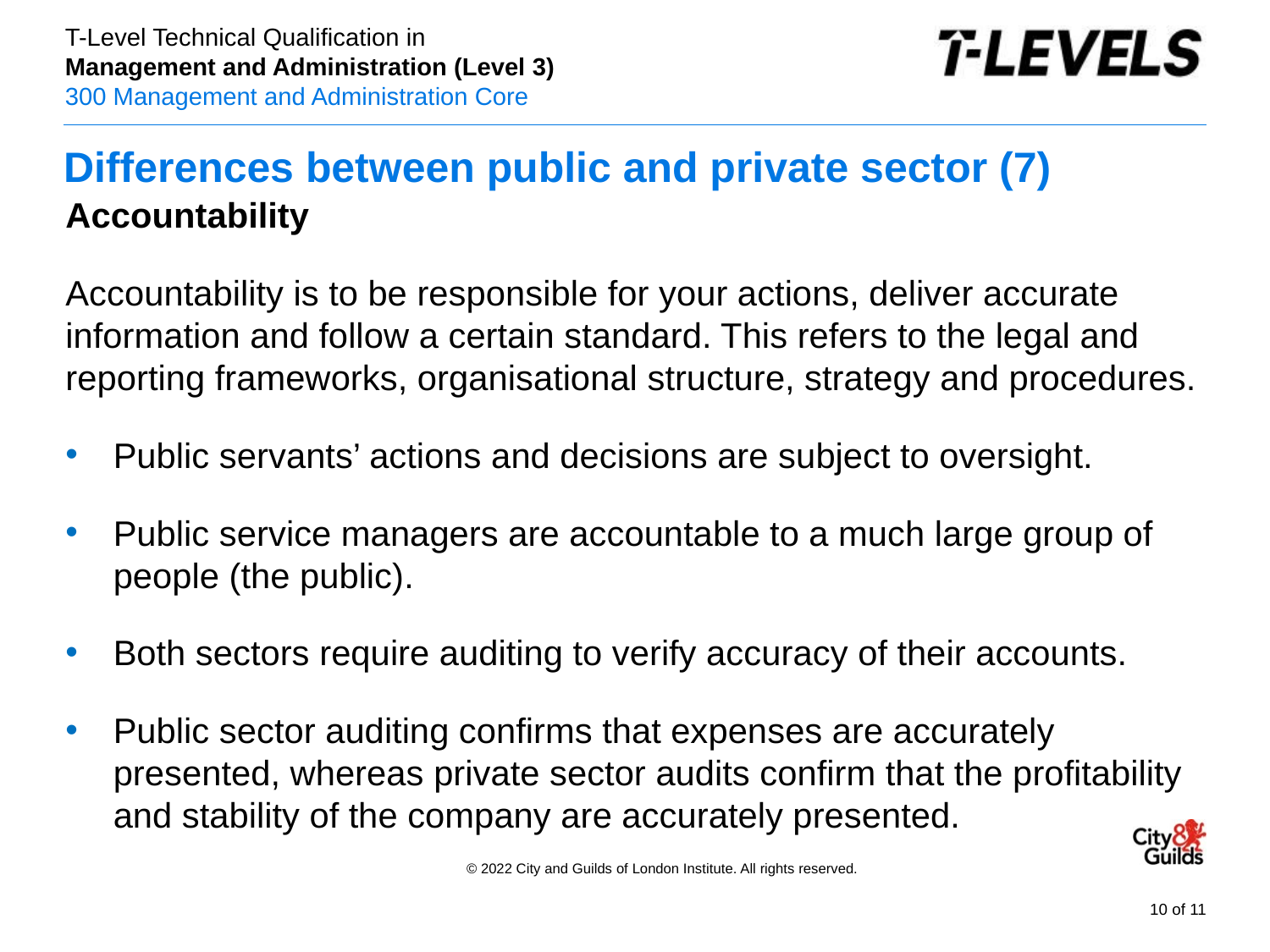

# Differences between public and private sector (7)
Accountability
Accountability is to be responsible for your actions, deliver accurate information and follow a certain standard. This refers to the legal and reporting frameworks, organisational structure, strategy and procedures.
Public servants’ actions and decisions are subject to oversight.
Public service managers are accountable to a much large group of people (the public).
Both sectors require auditing to verify accuracy of their accounts.
Public sector auditing confirms that expenses are accurately presented, whereas private sector audits confirm that the profitability and stability of the company are accurately presented.